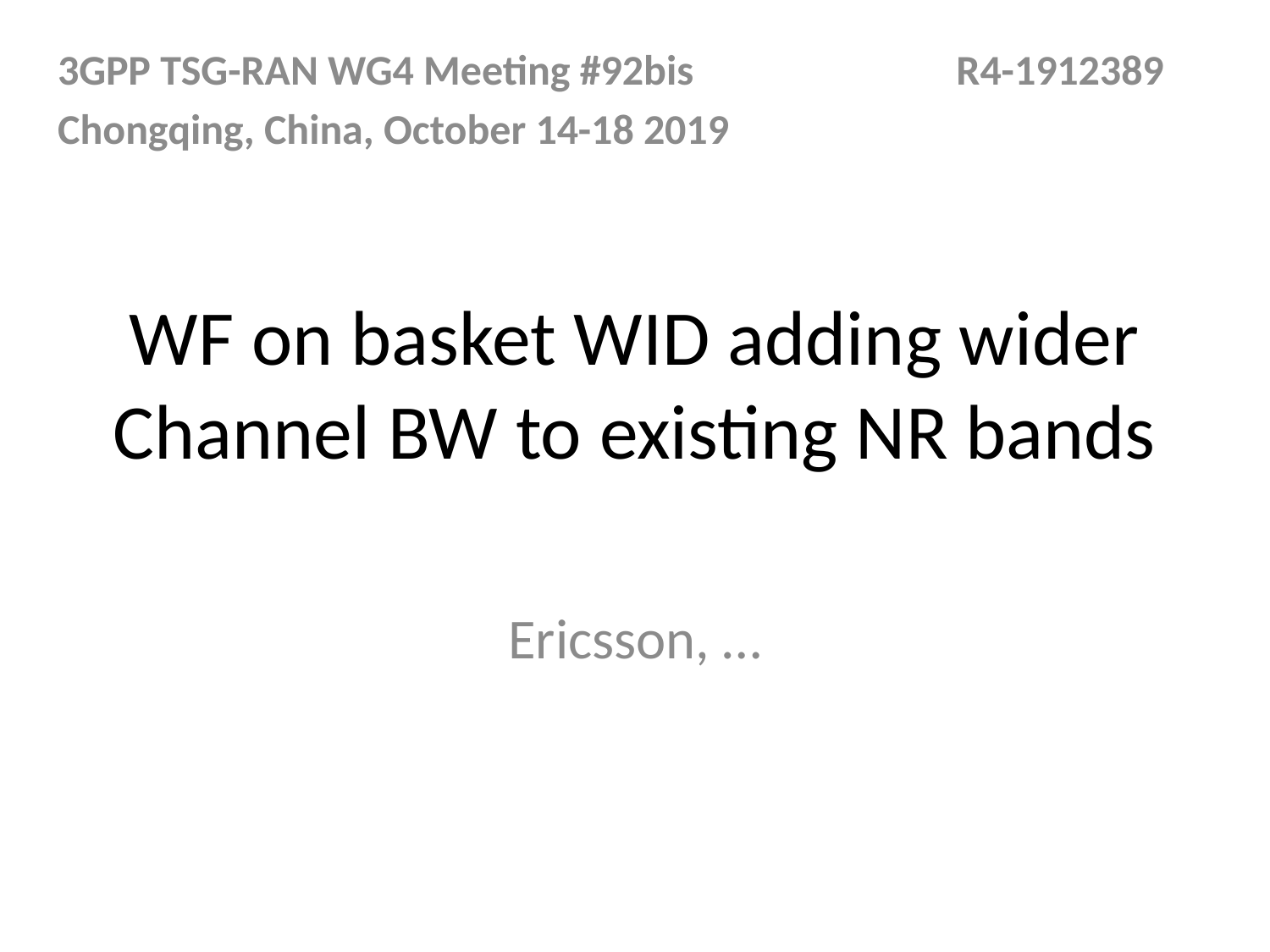

3GPP TSG-RAN WG4 Meeting #92bis           		 R4-1912389
Chongqing, China, October 14-18 2019

# WF on basket WID adding wider Channel BW to existing NR bands
Ericsson, …